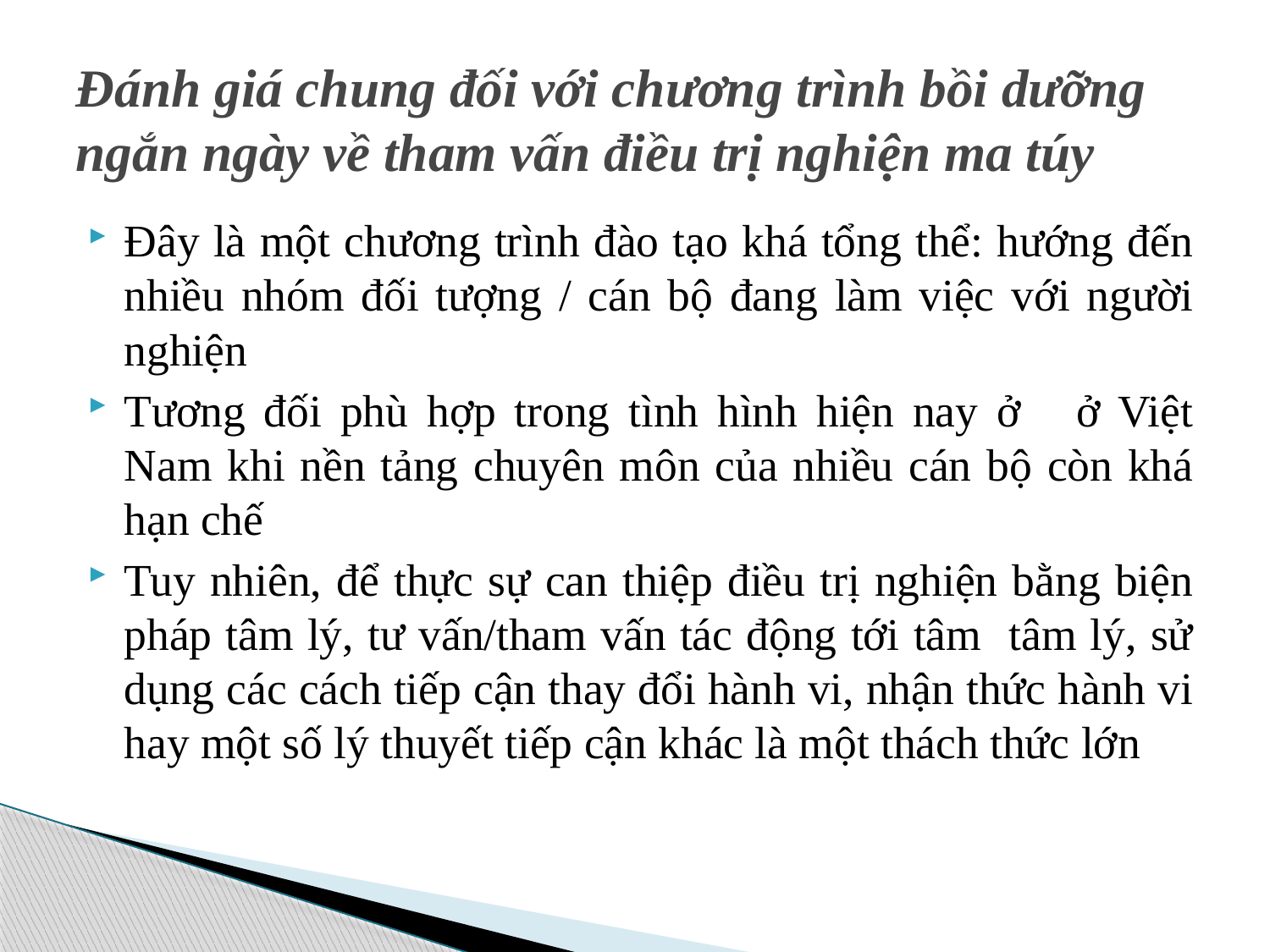

# Đánh giá chung đối với chương trình bồi dưỡng ngắn ngày về tham vấn điều trị nghiện ma túy
Đây là một chương trình đào tạo khá tổng thể: hướng đến nhiều nhóm đối tượng / cán bộ đang làm việc với người nghiện
Tương đối phù hợp trong tình hình hiện nay ở   ở Việt Nam khi nền tảng chuyên môn của nhiều cán bộ còn khá hạn chế
Tuy nhiên, để thực sự can thiệp điều trị nghiện bằng biện pháp tâm lý, tư vấn/tham vấn tác động tới tâm  tâm lý, sử dụng các cách tiếp cận thay đổi hành vi, nhận thức hành vi hay một số lý thuyết tiếp cận khác là một thách thức lớn